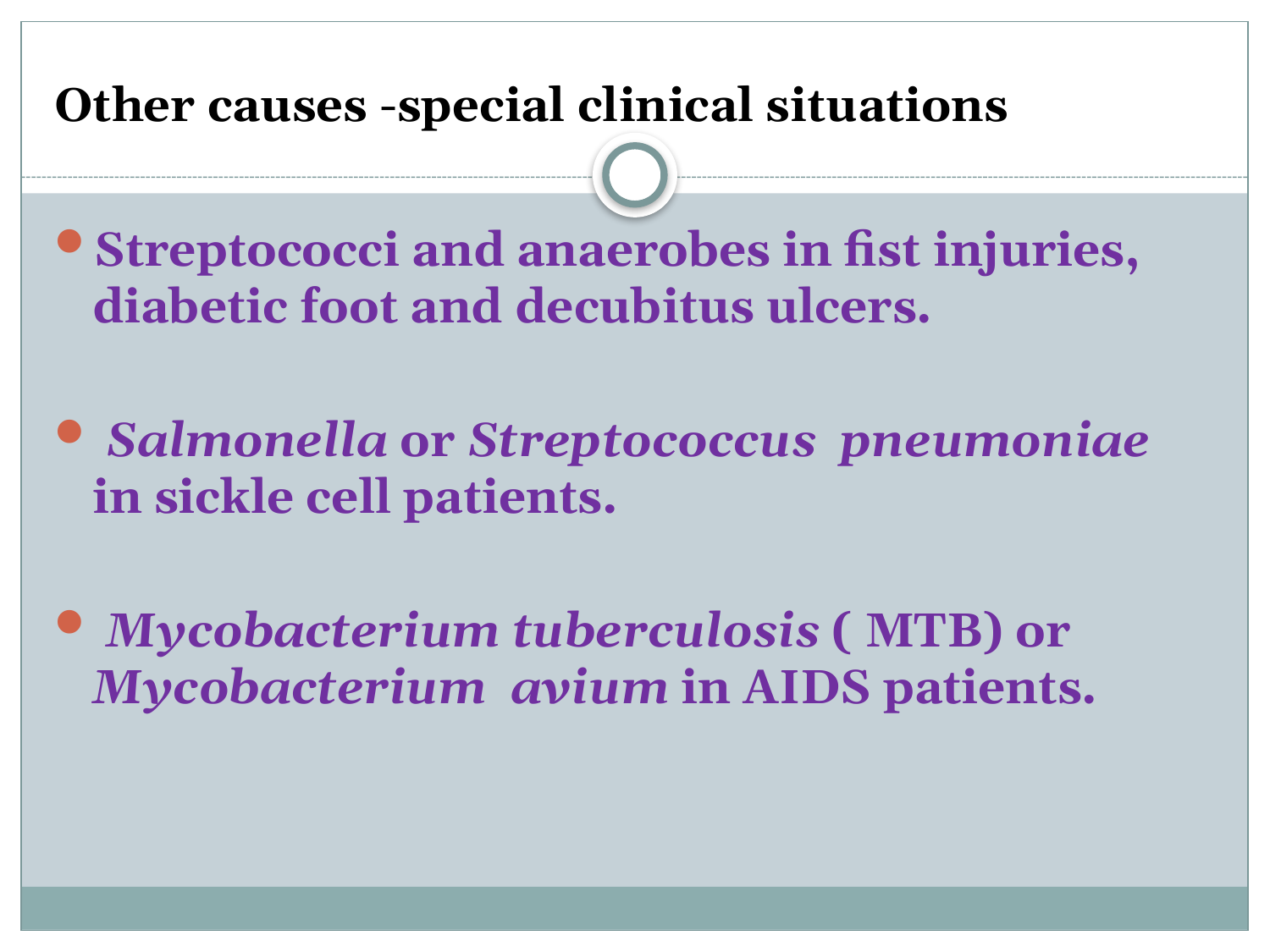

# Other causes -special clinical situations
Streptococci and anaerobes in fist injuries, diabetic foot and decubitus ulcers.

 Salmonella or Streptococcus  pneumoniae in sickle cell patients.

 Mycobacterium tuberculosis ( MTB) or Mycobacterium  avium in AIDS patients.